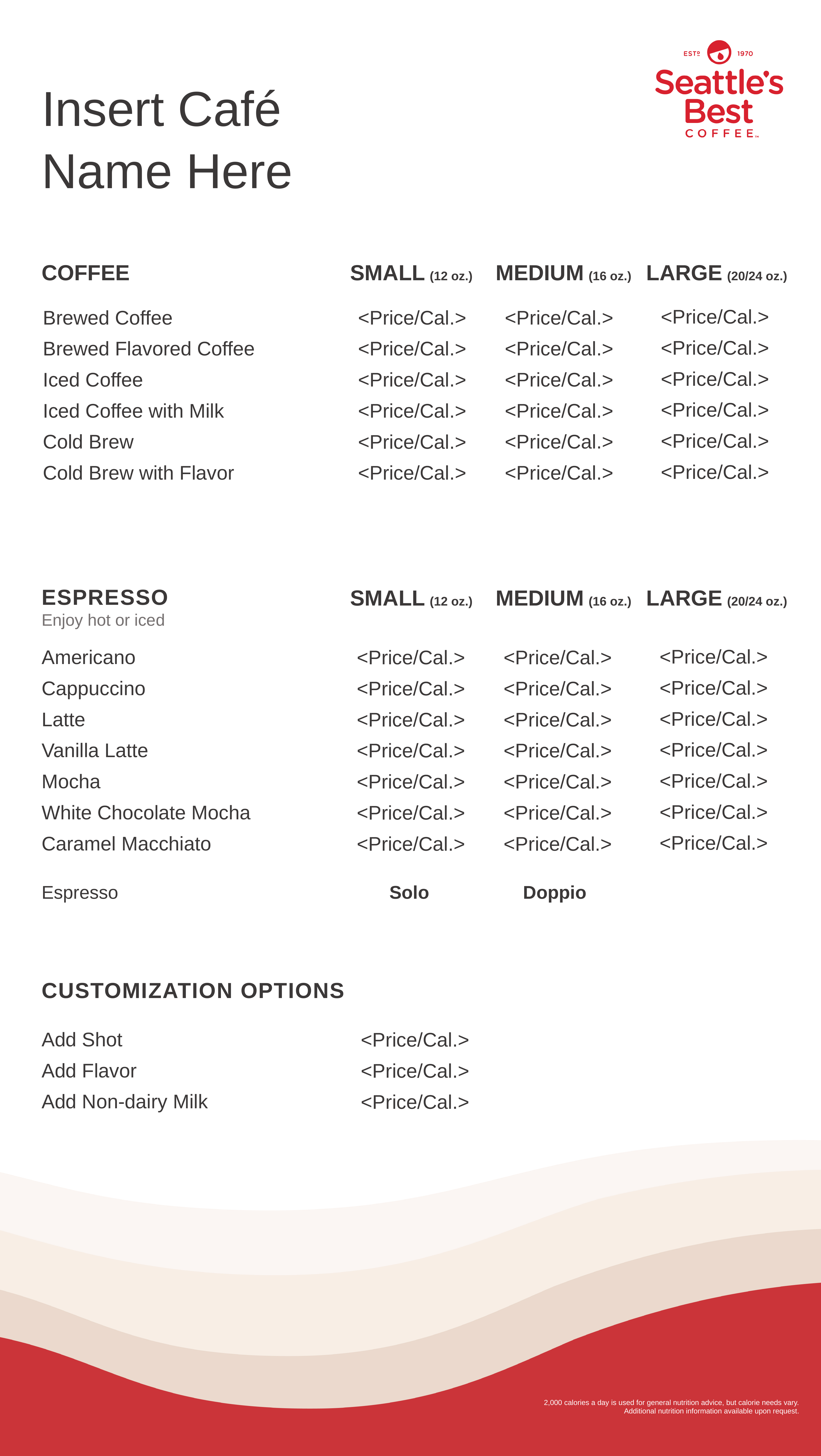

Insert Café
Name Here
<Price/Cal.>
<Price/Cal.>
<Price/Cal.>
<Price/Cal.>
<Price/Cal.>
<Price/Cal.>

Brewed Coffee
Brewed Flavored Coffee
Iced Coffee
Iced Coffee with Milk
Cold Brew
Cold Brew with Flavor

<Price/Cal.>
<Price/Cal.>
<Price/Cal.>
<Price/Cal.>
<Price/Cal.>
<Price/Cal.>

<Price/Cal.>
<Price/Cal.>
<Price/Cal.>
<Price/Cal.>
<Price/Cal.>
<Price/Cal.>

<Price/Cal.>
<Price/Cal.>
<Price/Cal.>
<Price/Cal.>
<Price/Cal.>
<Price/Cal.>
<Price/Cal.>

Americano
Cappuccino
Latte
Vanilla Latte
Mocha
White Chocolate Mocha
Caramel Macchiato
<Price/Cal.>
<Price/Cal.>
<Price/Cal.>
<Price/Cal.>
<Price/Cal.>
<Price/Cal.>
<Price/Cal.>

<Price/Cal.>
<Price/Cal.>
<Price/Cal.>
<Price/Cal.>
<Price/Cal.>
<Price/Cal.>
<Price/Cal.>

Espresso
Solo

Doppio

Add Shot
Add Flavor
Add Non-dairy Milk
<Price/Cal.>
<Price/Cal.>
<Price/Cal.>